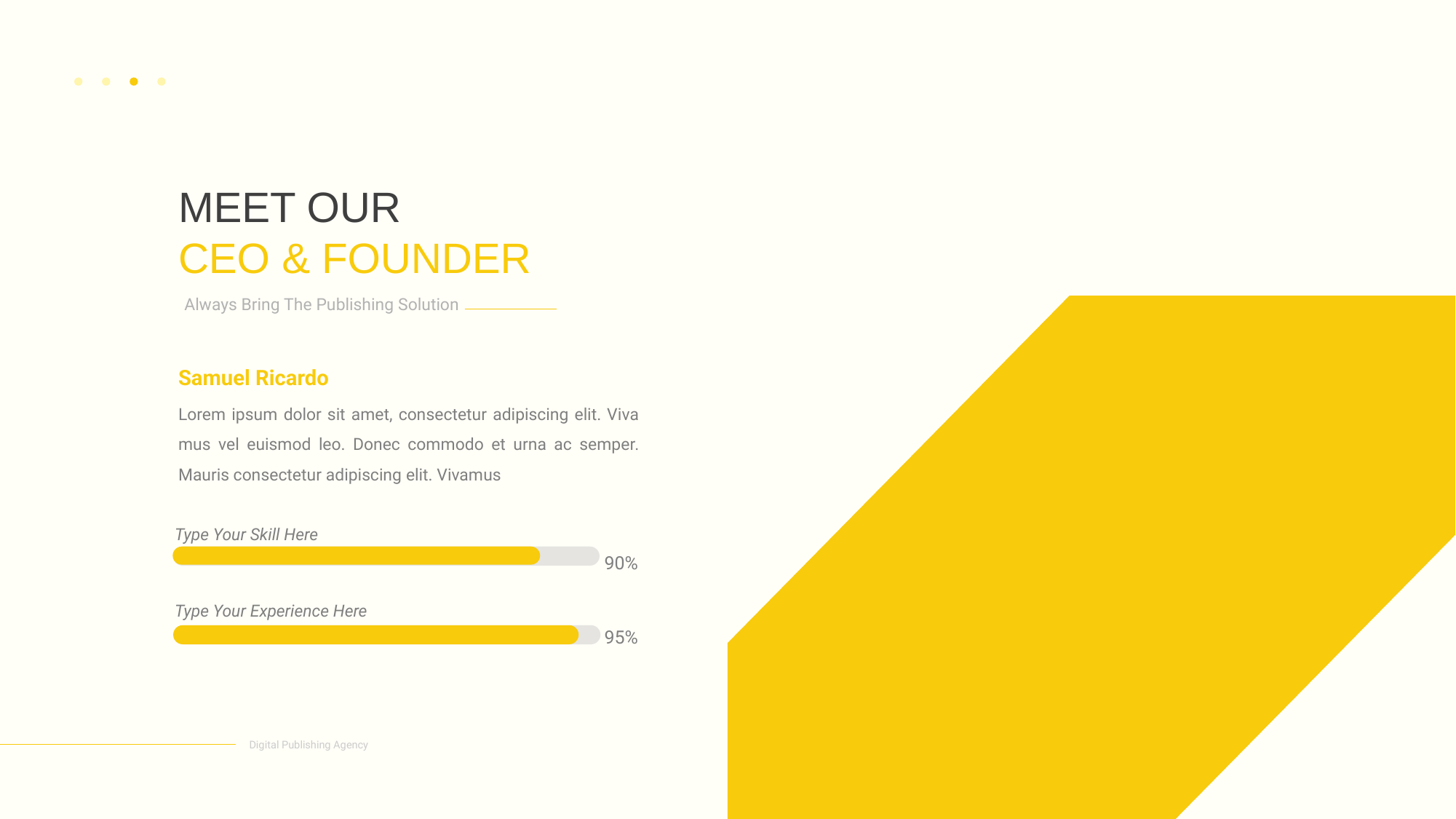

MEET OUR
CEO & FOUNDER
Always Bring The Publishing Solution
Samuel Ricardo
Lorem ipsum dolor sit amet, consectetur adipiscing elit. Viva mus vel euismod leo. Donec commodo et urna ac semper. Mauris consectetur adipiscing elit. Vivamus
Type Your Skill Here
90%

Type Your Experience Here
95%

Digital Publishing Agency